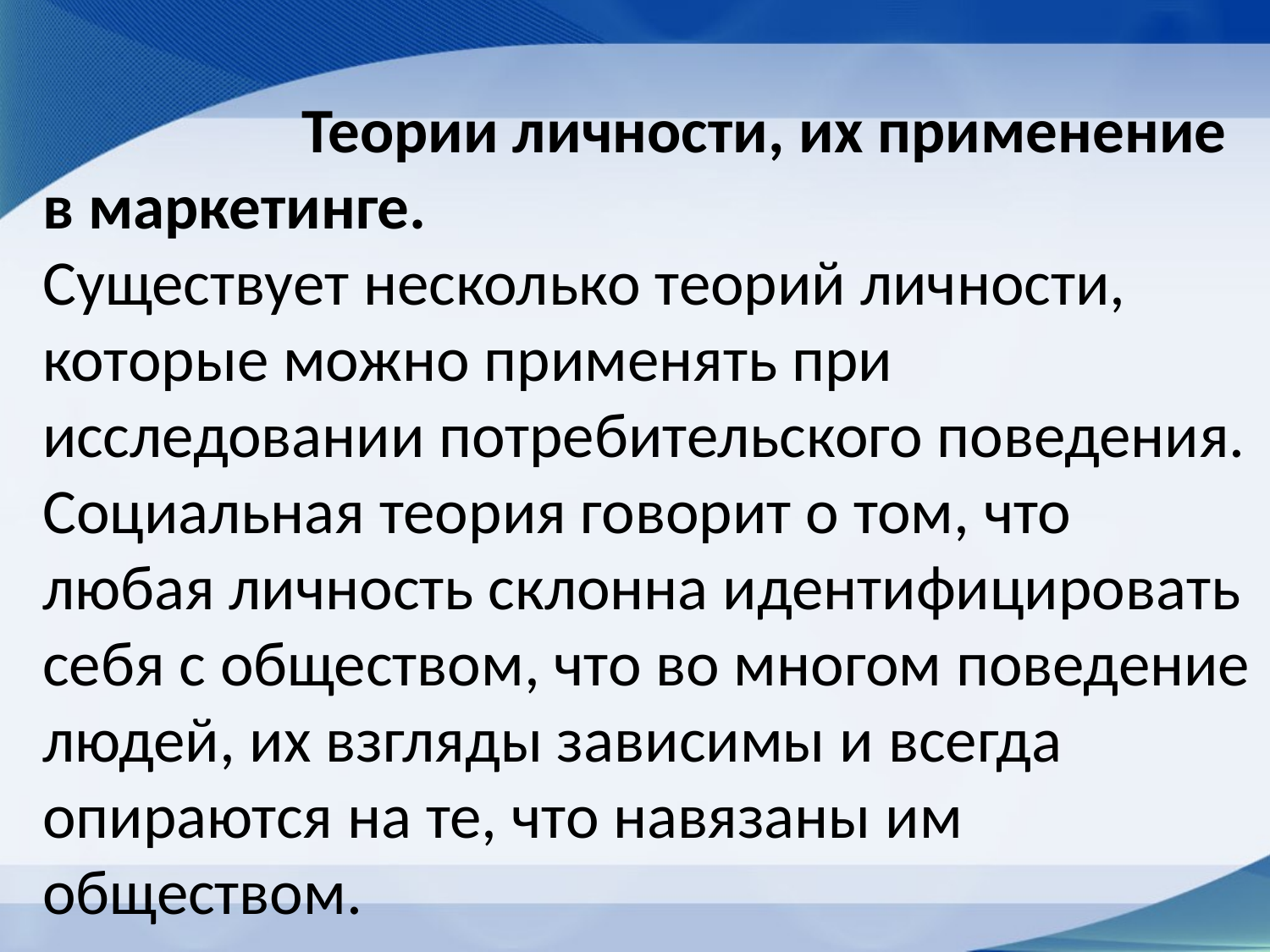

# Теории личности, их применение в маркетинге. Существует несколько теорий личности, которые можно применять при исследовании потребительского поведения. Социальная теория говорит о том, что любая личность склонна идентифицировать себя с обществом, что во многом поведение людей, их взгляды зависимы и всегда опираются на те, что навязаны им обществом.